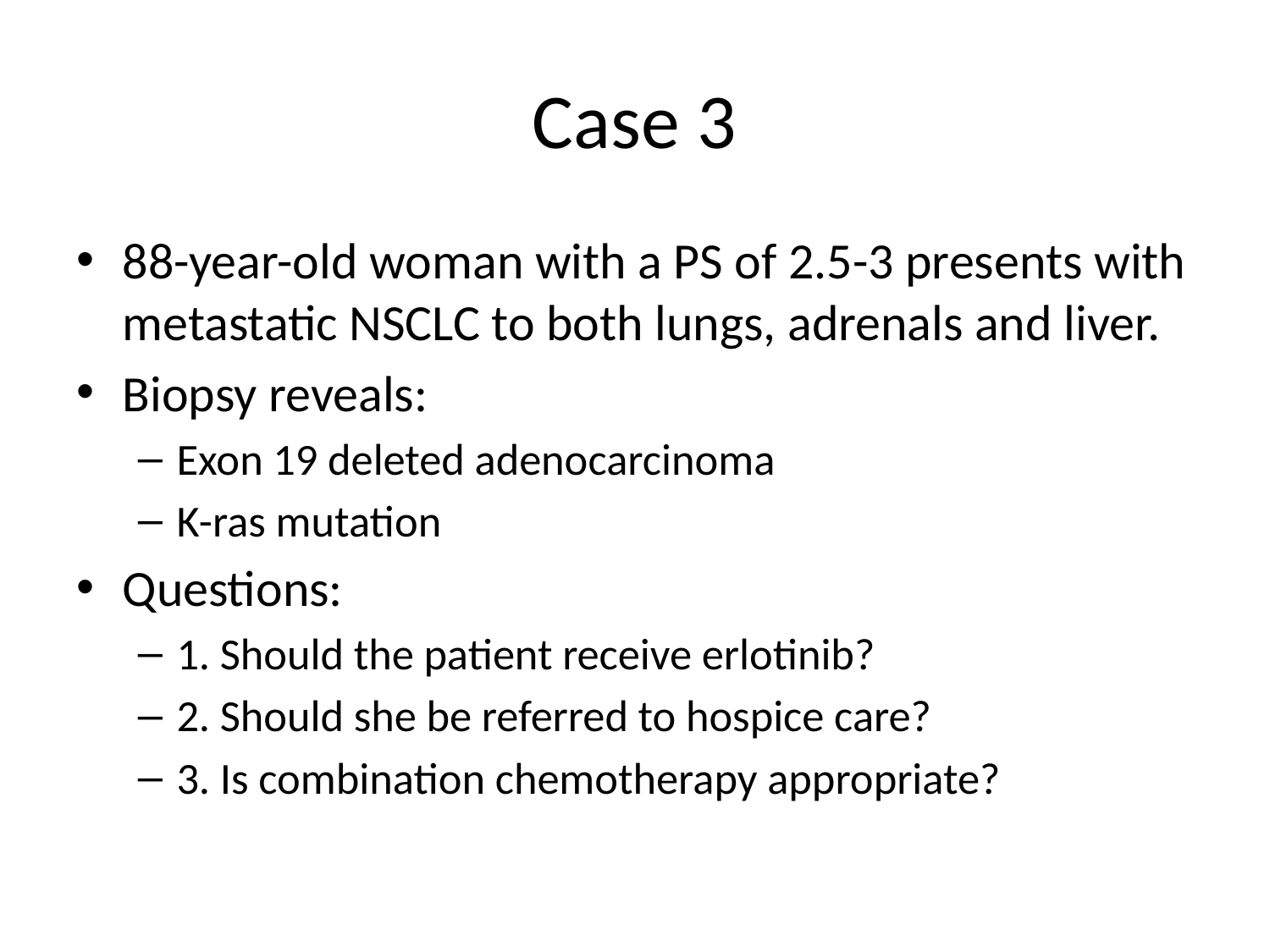

# Case 3
88-year-old woman with a PS of 2.5-3 presents with metastatic NSCLC to both lungs, adrenals and liver.
Biopsy reveals:
Exon 19 deleted adenocarcinoma
K-ras mutation
Questions:
1. Should the patient receive erlotinib?
2. Should she be referred to hospice care?
3. Is combination chemotherapy appropriate?